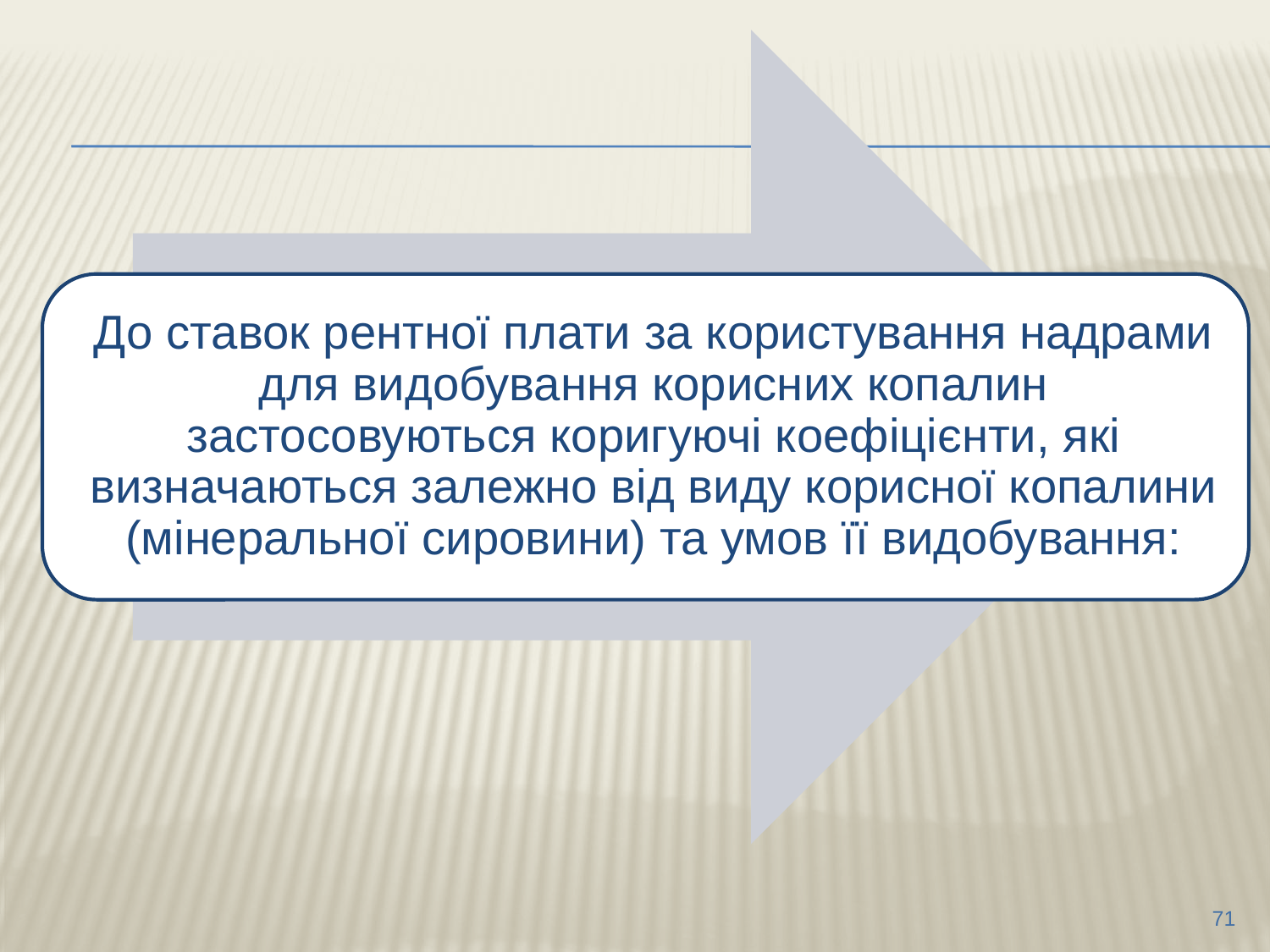

До ставок рентної плати за користування надрами для видобування корисних копалин застосовуються коригуючі коефіцієнти, які визначаються залежно від виду корисної копалини (мінеральної сировини) та умов її видобування:
71